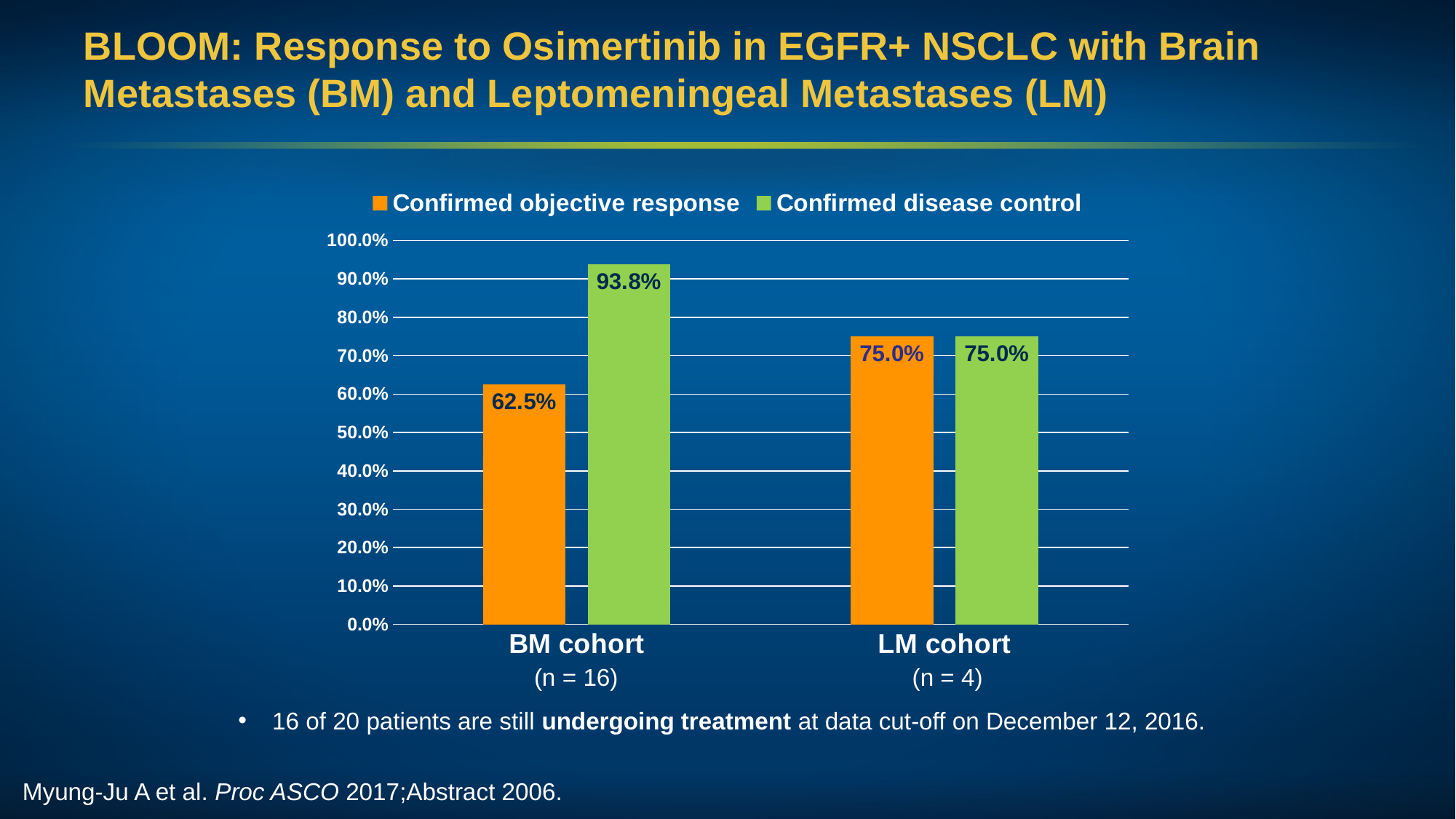

# BLOOM: Response to Osimertinib in EGFR+ NSCLC with Brain Metastases (BM) and Leptomeningeal Metastases (LM)

### Chart

| Category | Confirmed objective response | Confirmed disease control |
|---|---|---|
| BM cohort | 0.625 | 0.938 |
| LM cohort | 0.75 | 0.75 |
 (n = 16)
 (n = 4)
16 of 20 patients are still undergoing treatment at data cut-off on December 12, 2016.
Myung-Ju A et al. Proc ASCO 2017;Abstract 2006.